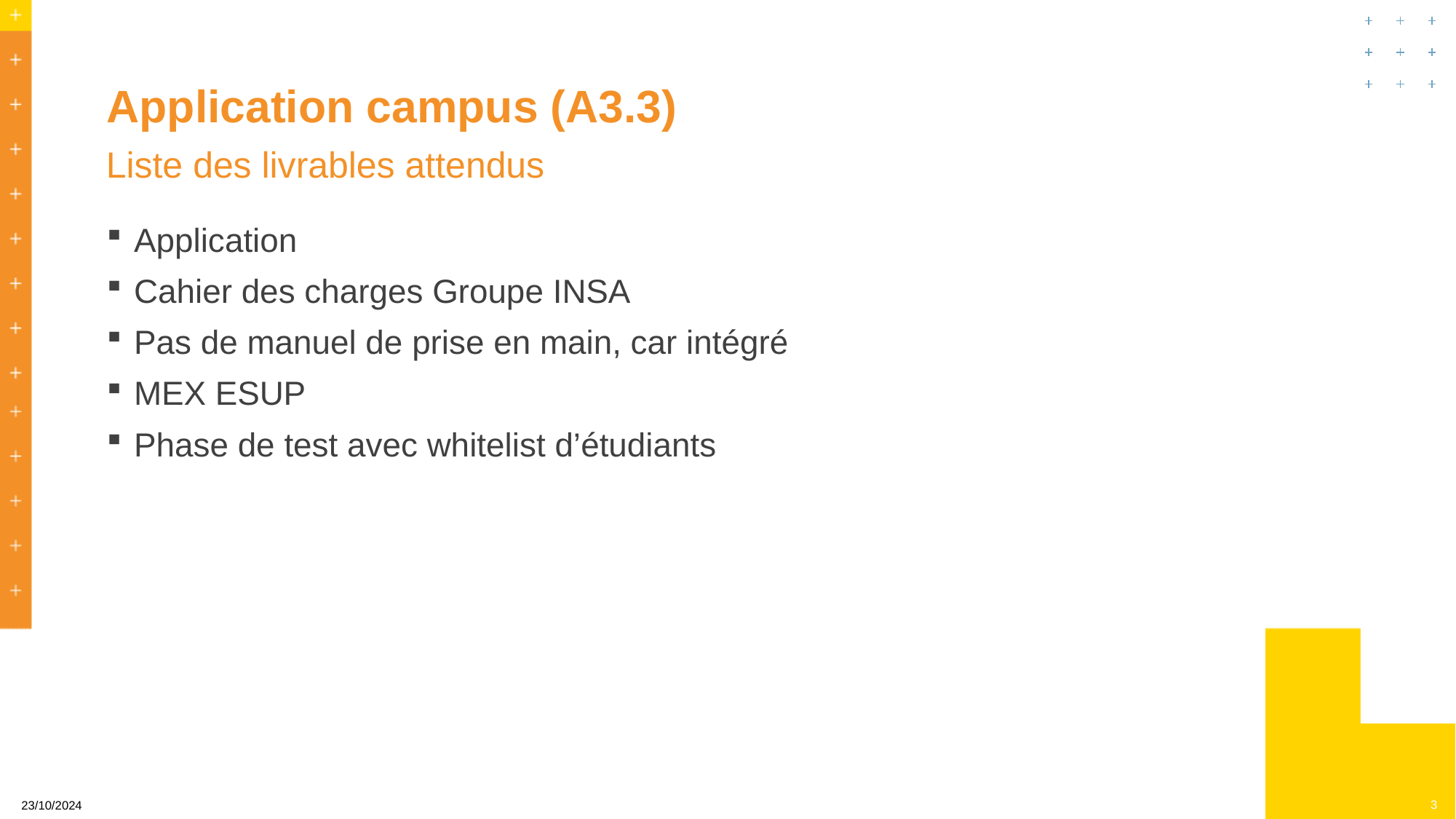

# Application campus (A3.3)

Liste des livrables attendus

Application
Cahier des charges Groupe INSA
Pas de manuel de prise en main, car intégré
MEX ESUP
Phase de test avec whitelist d’étudiants

3
23/10/2024